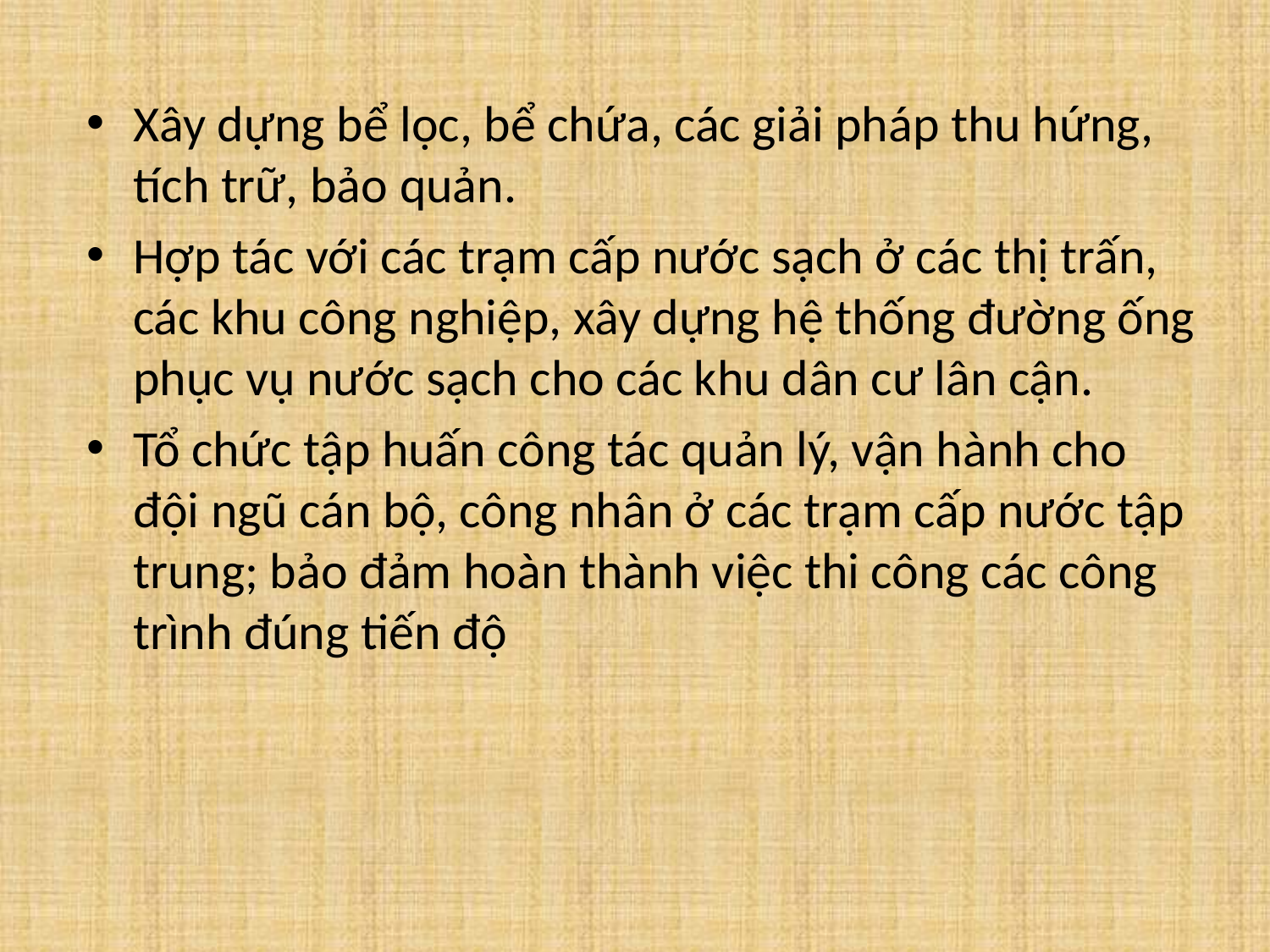

Xây dựng bể lọc, bể chứa, các giải pháp thu hứng, tích trữ, bảo quản.
Hợp tác với các trạm cấp nước sạch ở các thị trấn, các khu công nghiệp, xây dựng hệ thống đường ống phục vụ nước sạch cho các khu dân cư lân cận.
Tổ chức tập huấn công tác quản lý, vận hành cho đội ngũ cán bộ, công nhân ở các trạm cấp nước tập trung; bảo đảm hoàn thành việc thi công các công trình đúng tiến độ